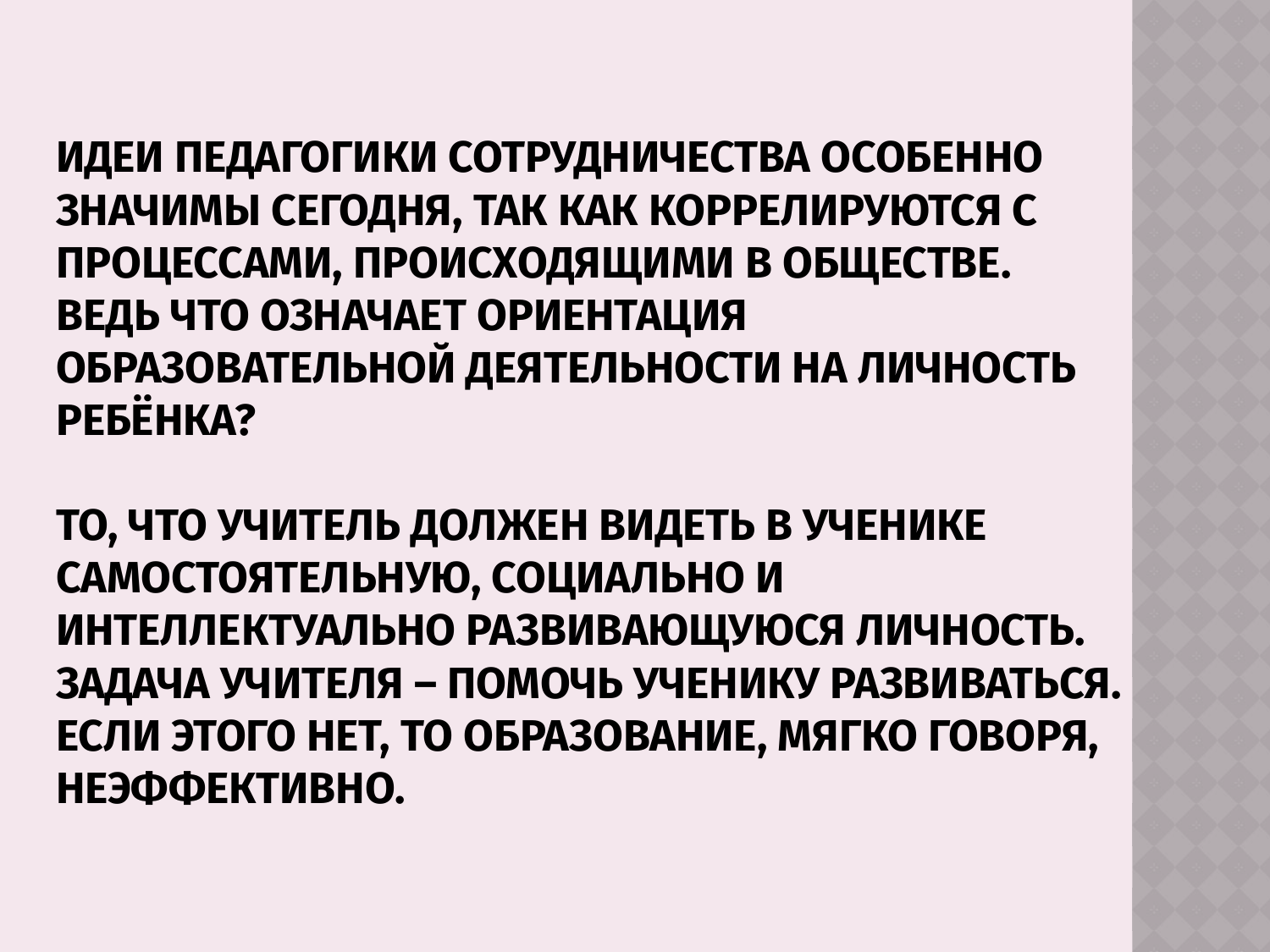

# Идеи педагогики сотрудничества особенно значимы сегодня, так как коррелируются с процессами, происходящими в обществе. Ведь что означает ориентация образовательной деятельности на личность ребёнка? То, что учитель должен видеть в ученике самостоятельную, социально и интеллектуально развивающуюся личность. Задача учителя – помочь ученику развиваться. Если этого нет, то образование, мягко говоря, неэффективно.